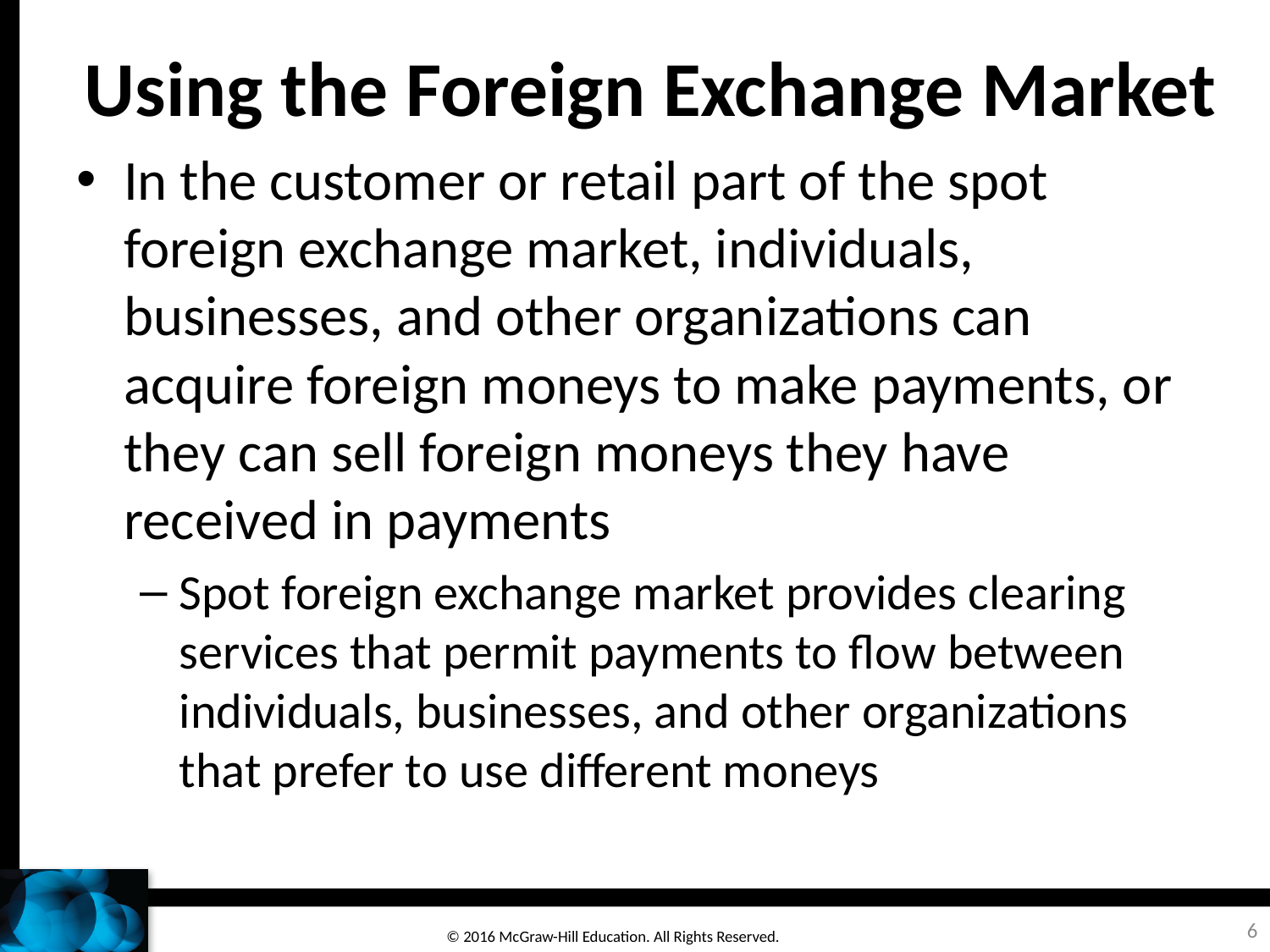

# Using the Foreign Exchange Market
In the customer or retail part of the spot foreign exchange market, individuals, businesses, and other organizations can acquire foreign moneys to make payments, or they can sell foreign moneys they have received in payments
Spot foreign exchange market provides clearing services that permit payments to flow between individuals, businesses, and other organizations that prefer to use different moneys
6
© 2016 McGraw-Hill Education. All Rights Reserved.